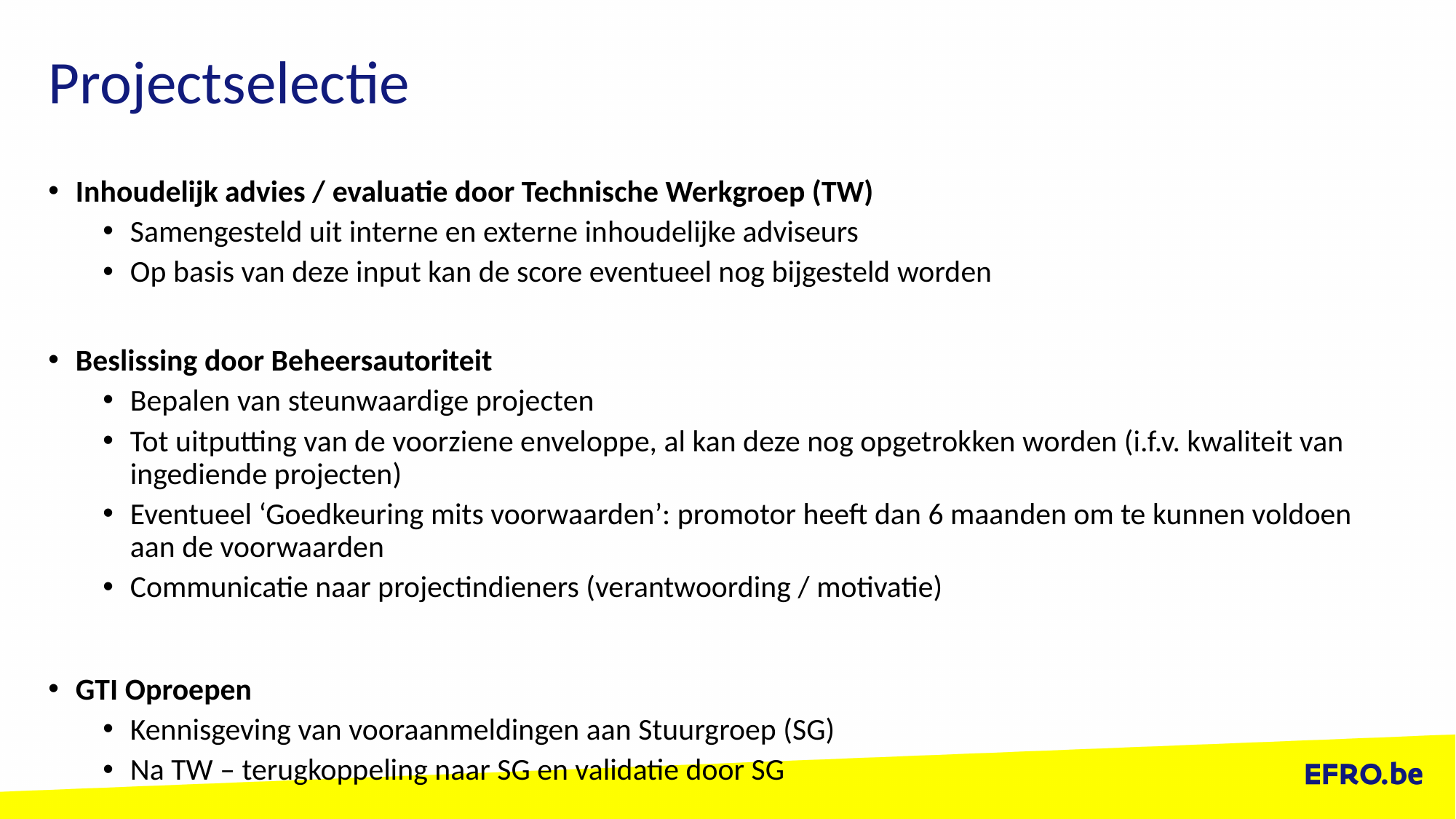

# Projectselectie

Inhoudelijk advies / evaluatie door Technische Werkgroep (TW)
Samengesteld uit interne en externe inhoudelijke adviseurs
Op basis van deze input kan de score eventueel nog bijgesteld worden

Beslissing door Beheersautoriteit
Bepalen van steunwaardige projecten
Tot uitputting van de voorziene enveloppe, al kan deze nog opgetrokken worden (i.f.v. kwaliteit van ingediende projecten)
Eventueel ‘Goedkeuring mits voorwaarden’: promotor heeft dan 6 maanden om te kunnen voldoen aan de voorwaarden
Communicatie naar projectindieners (verantwoording / motivatie)

GTI Oproepen
Kennisgeving van vooraanmeldingen aan Stuurgroep (SG)
Na TW – terugkoppeling naar SG en validatie door SG